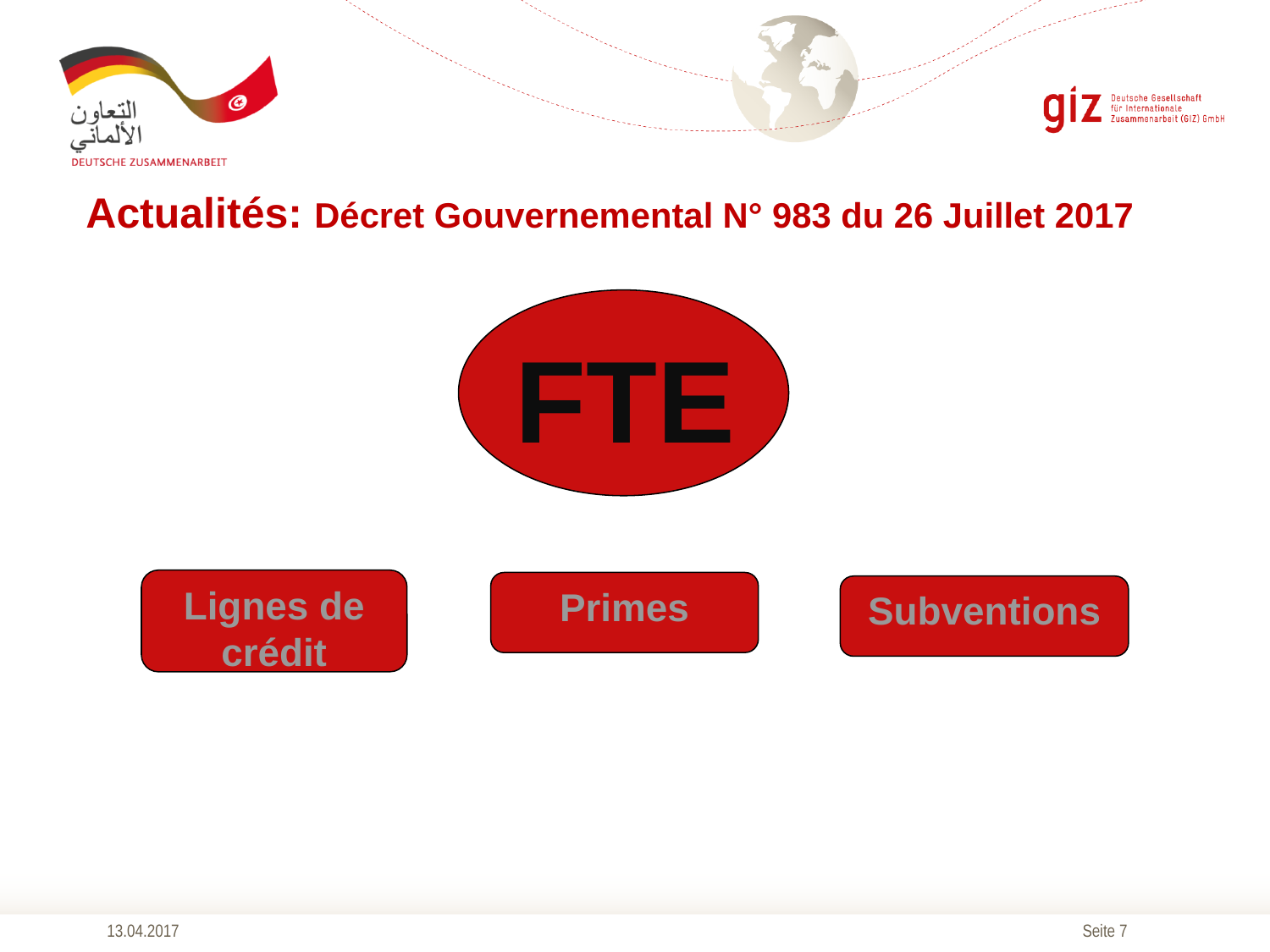

# Actualités: Décret Gouvernemental N° 983 du 26 Juillet 2017

FTE
Lignes de crédit
Primes
Subventions
13.04.2017